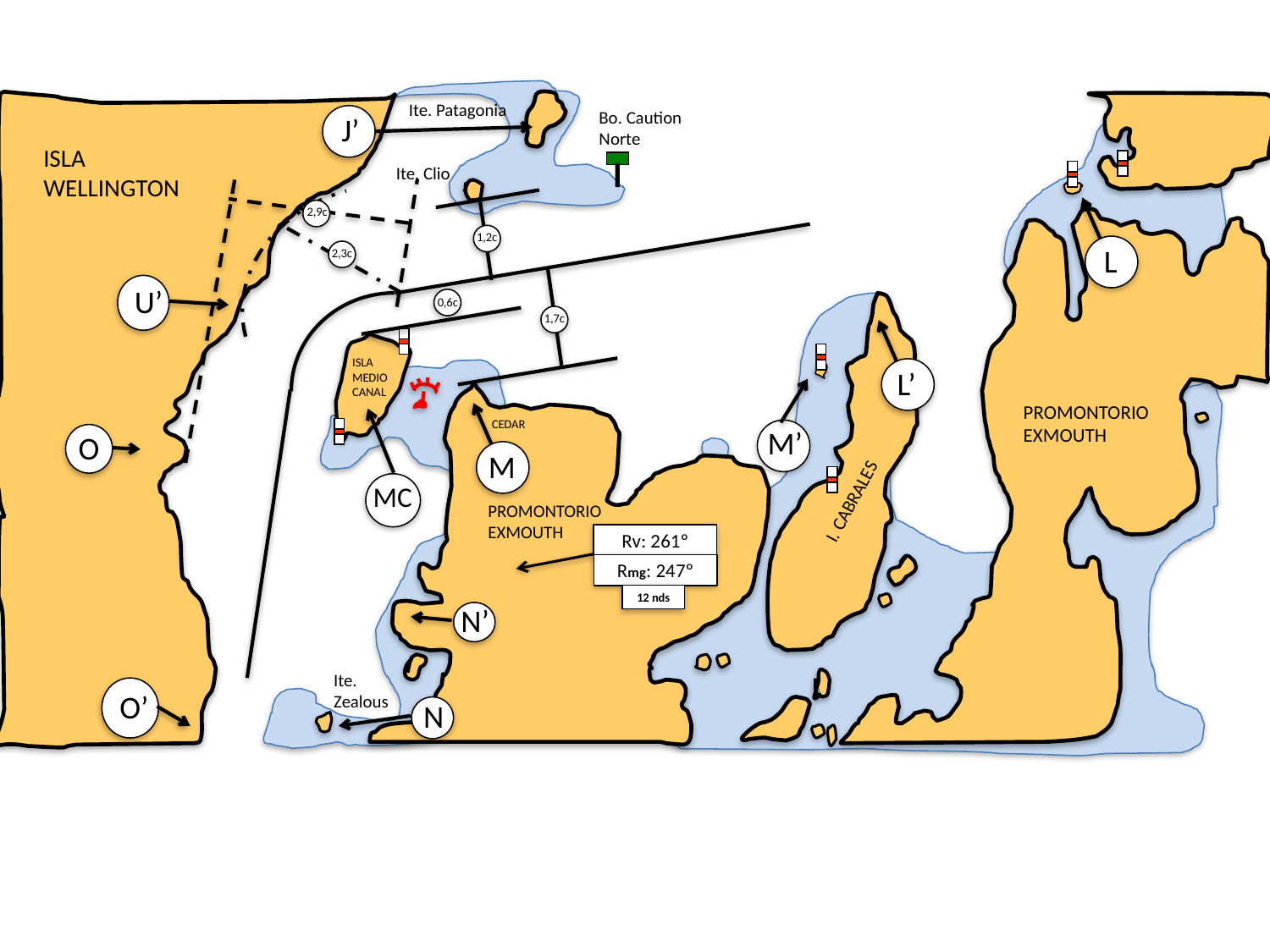

Ite. Patagonia

Bo. Caution
Norte
J’

ISLA
WELLINGTON

Ite. Clio

 2,9c
L

 1,2c

 2,3c

U’

 0,6c

 1,7c

L’

ISLA
MEDIO
CANAL

M’

PROMONTORIO
EXMOUTH
M

MC

CEDAR

O

I. CABRALES
PROMONTORIO
EXMOUTH
Rv: 261º
Rmg: 247º
12 nds

N’

Ite.
Zealous

O’
N